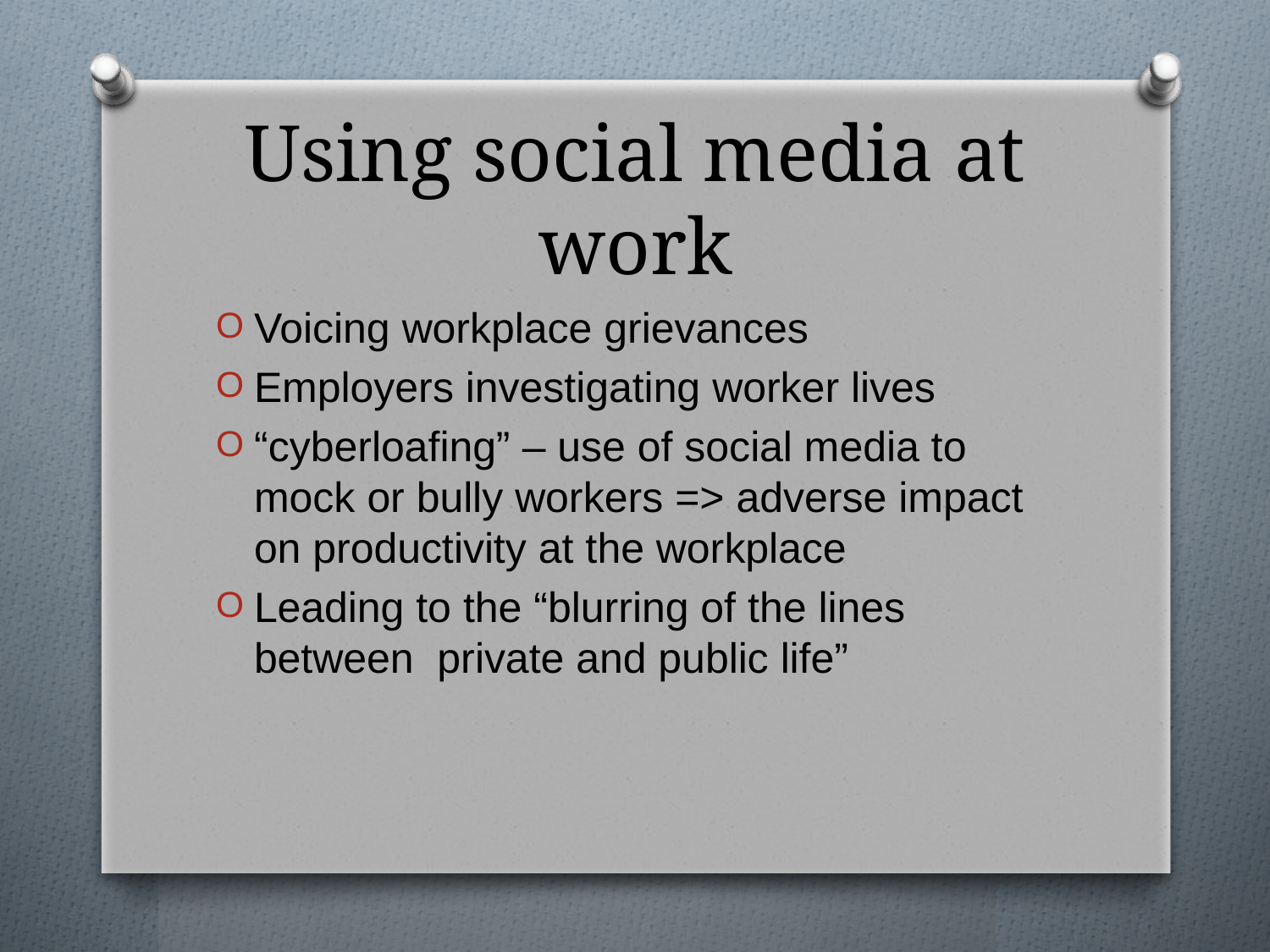

# Using social media at work
Voicing workplace grievances
Employers investigating worker lives
“cyberloafing” – use of social media to mock or bully workers => adverse impact on productivity at the workplace
Leading to the “blurring of the lines between  private and public life”